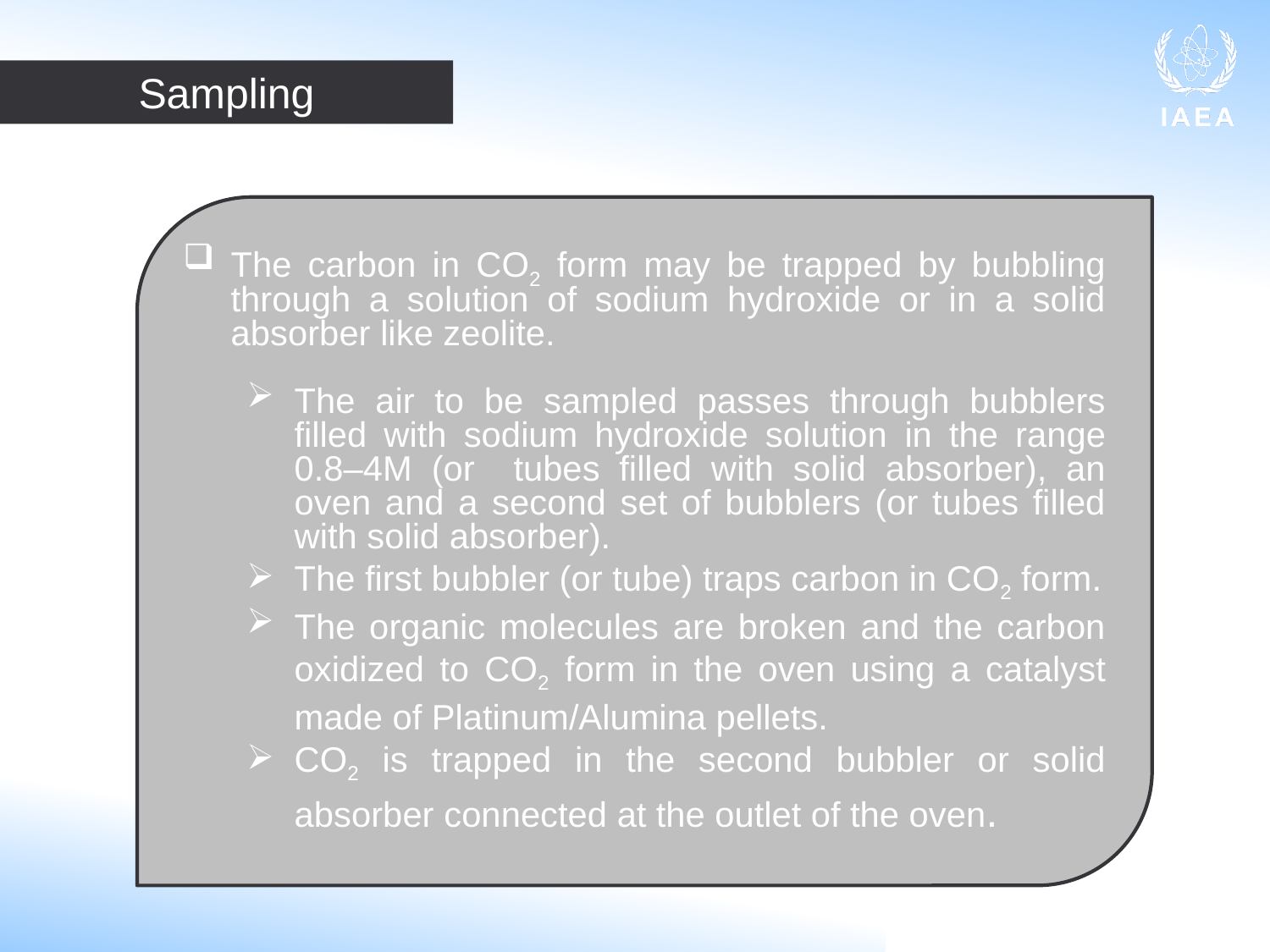

Sampling
The carbon in CO2 form may be trapped by bubbling through a solution of sodium hydroxide or in a solid absorber like zeolite.

The air to be sampled passes through bubblers filled with sodium hydroxide solution in the range 0.8–4M (or  tubes filled with solid absorber), an oven and a second set of bubblers (or tubes filled with solid absorber).
The first bubbler (or tube) traps carbon in CO2 form.
The organic molecules are broken and the carbon oxidized to CO2 form in the oven using a catalyst made of Platinum/Alumina pellets.
CO2 is trapped in the second bubbler or solid absorber connected at the outlet of the oven.